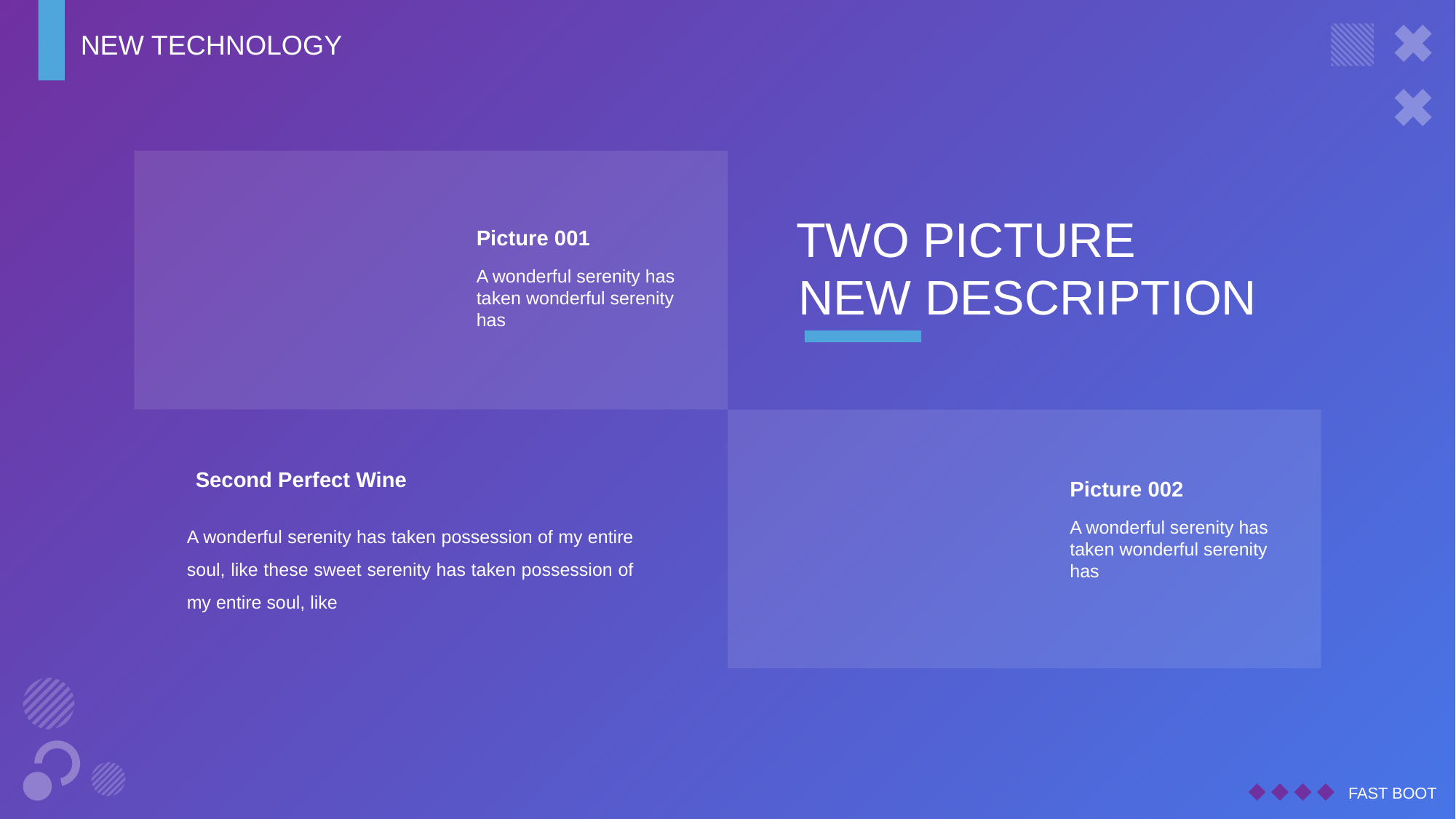

NEW TECHNOLOGY

TWO PICTURE
Picture 001
A wonderful serenity has taken wonderful serenity has
NEW DESCRIPTION

Second Perfect Wine
Picture 002
A wonderful serenity has taken possession of my entire soul, like these sweet serenity has taken possession of my entire soul, like
A wonderful serenity has taken wonderful serenity has

FAST BOOT